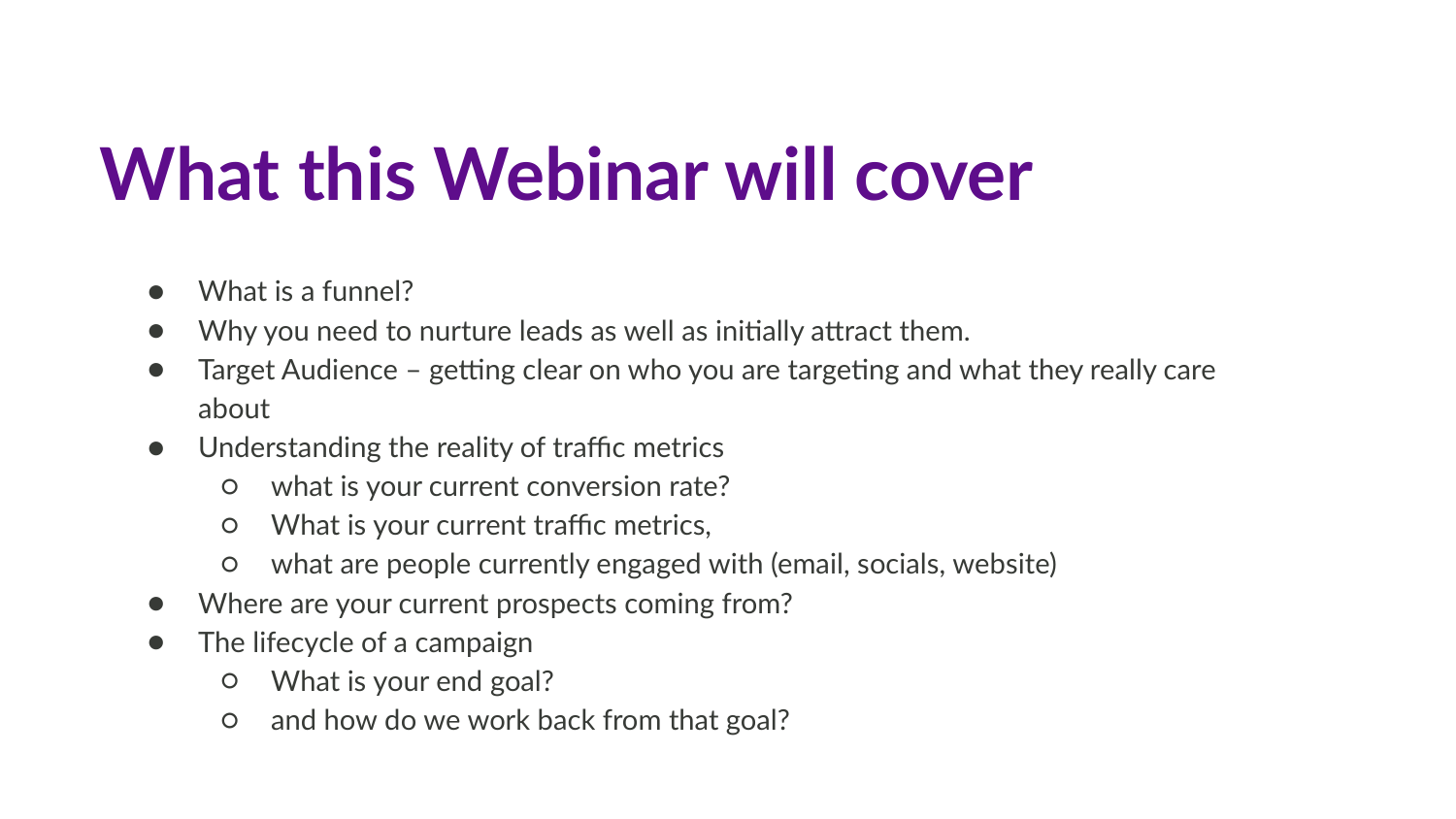

What this Webinar will cover
What is a funnel?
Why you need to nurture leads as well as initially attract them.
Target Audience – getting clear on who you are targeting and what they really care about
Understanding the reality of traffic metrics
what is your current conversion rate?
What is your current traffic metrics,
what are people currently engaged with (email, socials, website)
Where are your current prospects coming from?
The lifecycle of a campaign
What is your end goal?
and how do we work back from that goal?